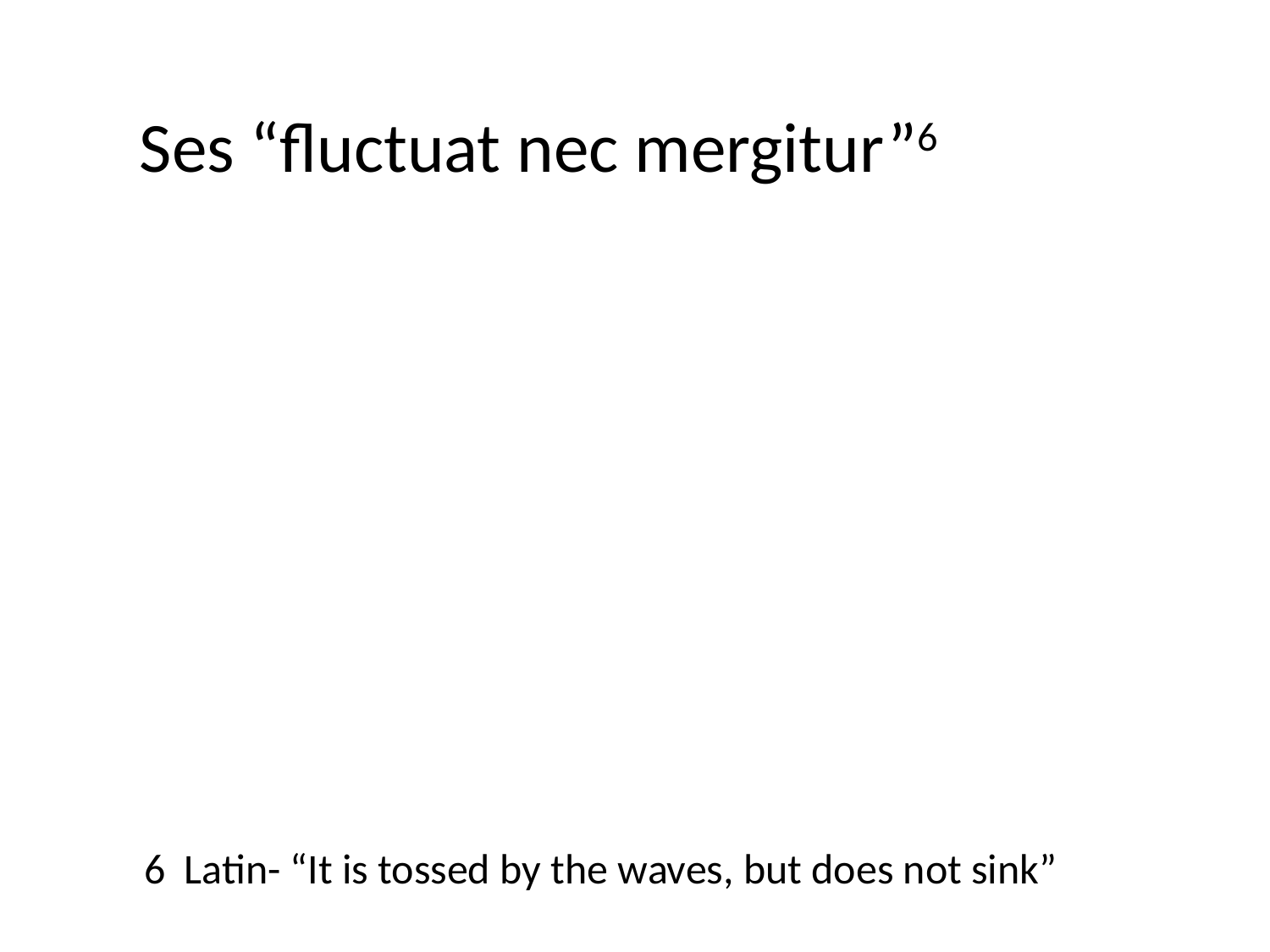

Ses “fluctuat nec mergitur”6
6  Latin- “It is tossed by the waves, but does not sink”